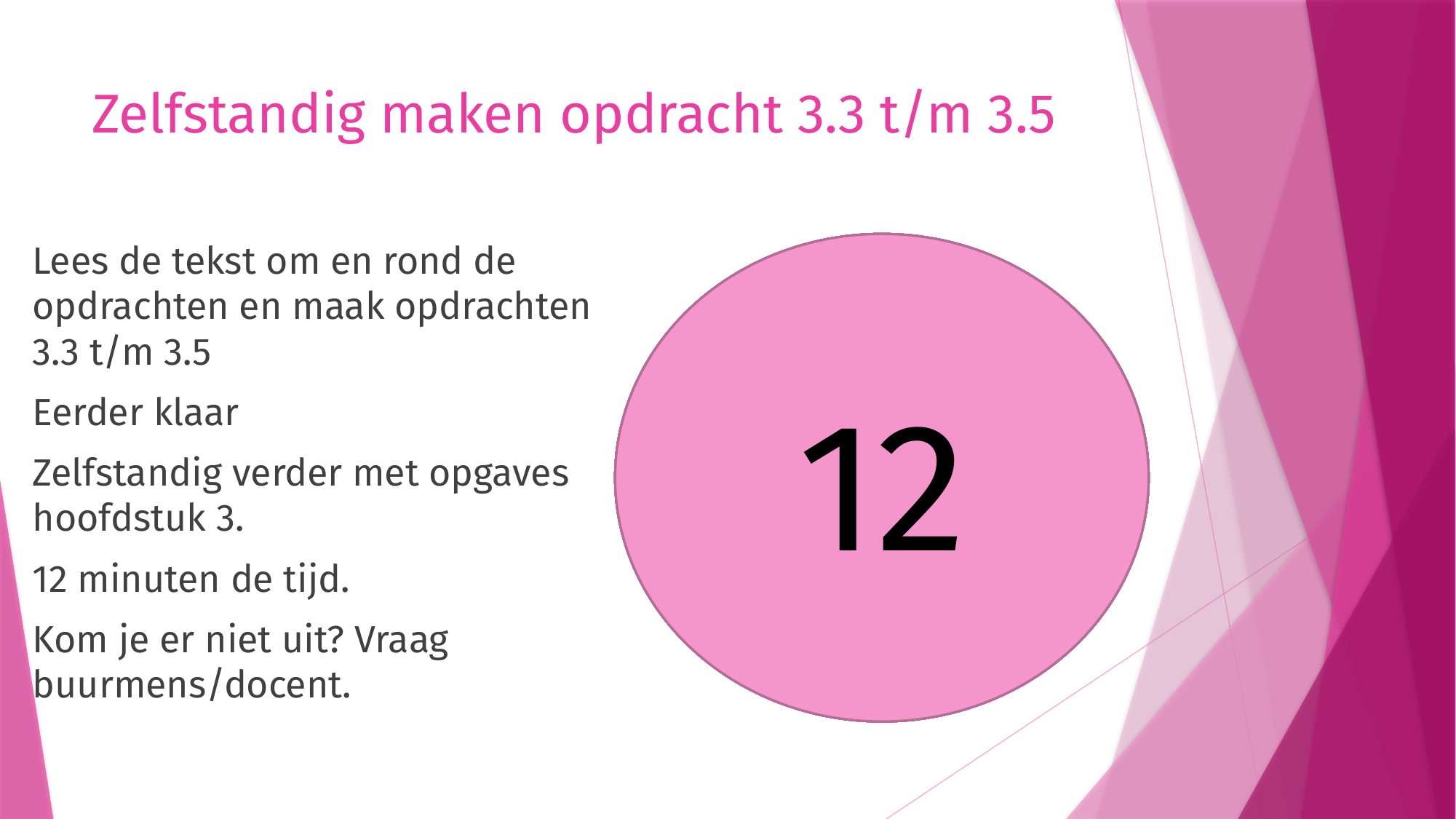

# Zelfstandig maken opdracht 3.3 t/m 3.5
Lees de tekst om en rond de opdrachten en maak opdrachten 3.3 t/m 3.5
Eerder klaar
Zelfstandig verder met opgaves hoofdstuk 3.
12 minuten de tijd.
Kom je er niet uit? Vraag buurmens/docent.
8
9
10
11
12
5
6
7
4
3
1
2